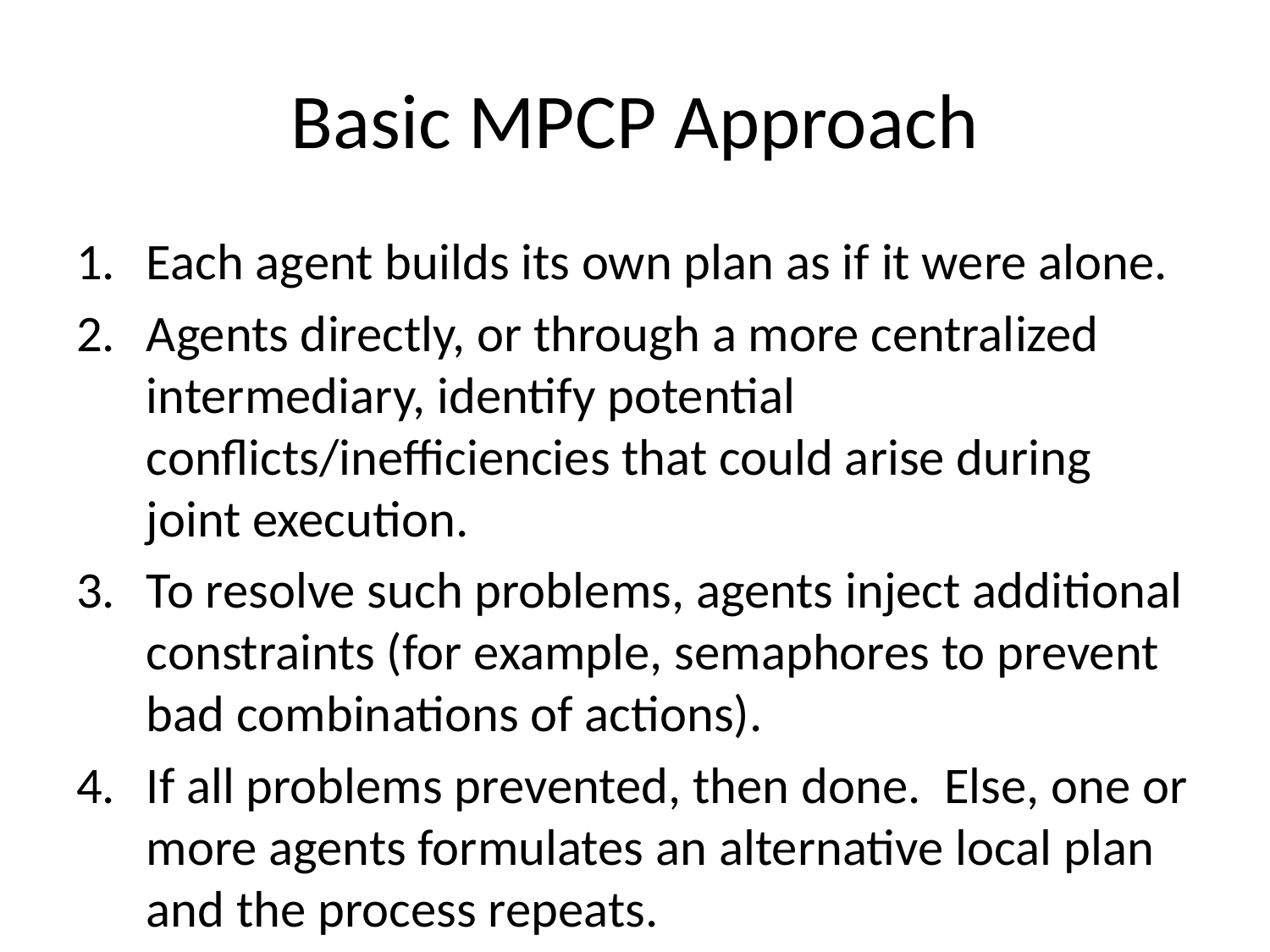

# Basic MPCP Approach
Each agent builds its own plan as if it were alone.
Agents directly, or through a more centralized intermediary, identify potential conflicts/inefficiencies that could arise during joint execution.
To resolve such problems, agents inject additional constraints (for example, semaphores to prevent bad combinations of actions).
If all problems prevented, then done.  Else, one or more agents formulates an alternative local plan and the process repeats.